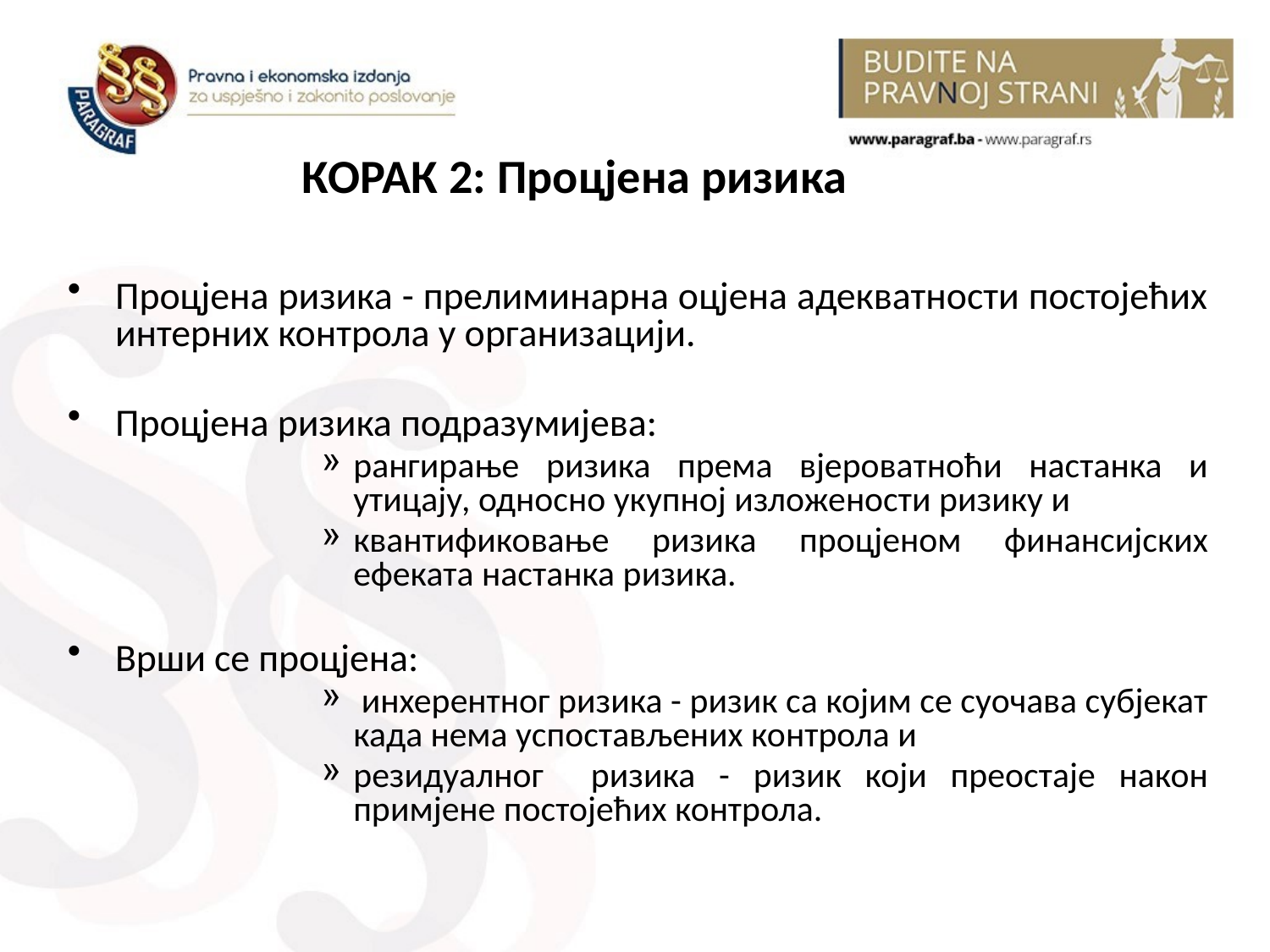

# КОРАК 2: Процјена ризика
Процјена ризика - прелиминарна оцјена адекватности постојећих интерних контрола у организацији.

Процјена ризика подразумијева:
рангирање ризика према вјероватноћи настанка и утицају, односно укупној изложености ризику и
квантификовање ризика процјеном финансијских ефеката настанка ризика.

Врши се процјена:
 инхерентног ризика - ризик са којим се суочава субјекат када нема успостављених контрола и
резидуалног  ризика - ризик који преостаје након примјене постојећих контрола.